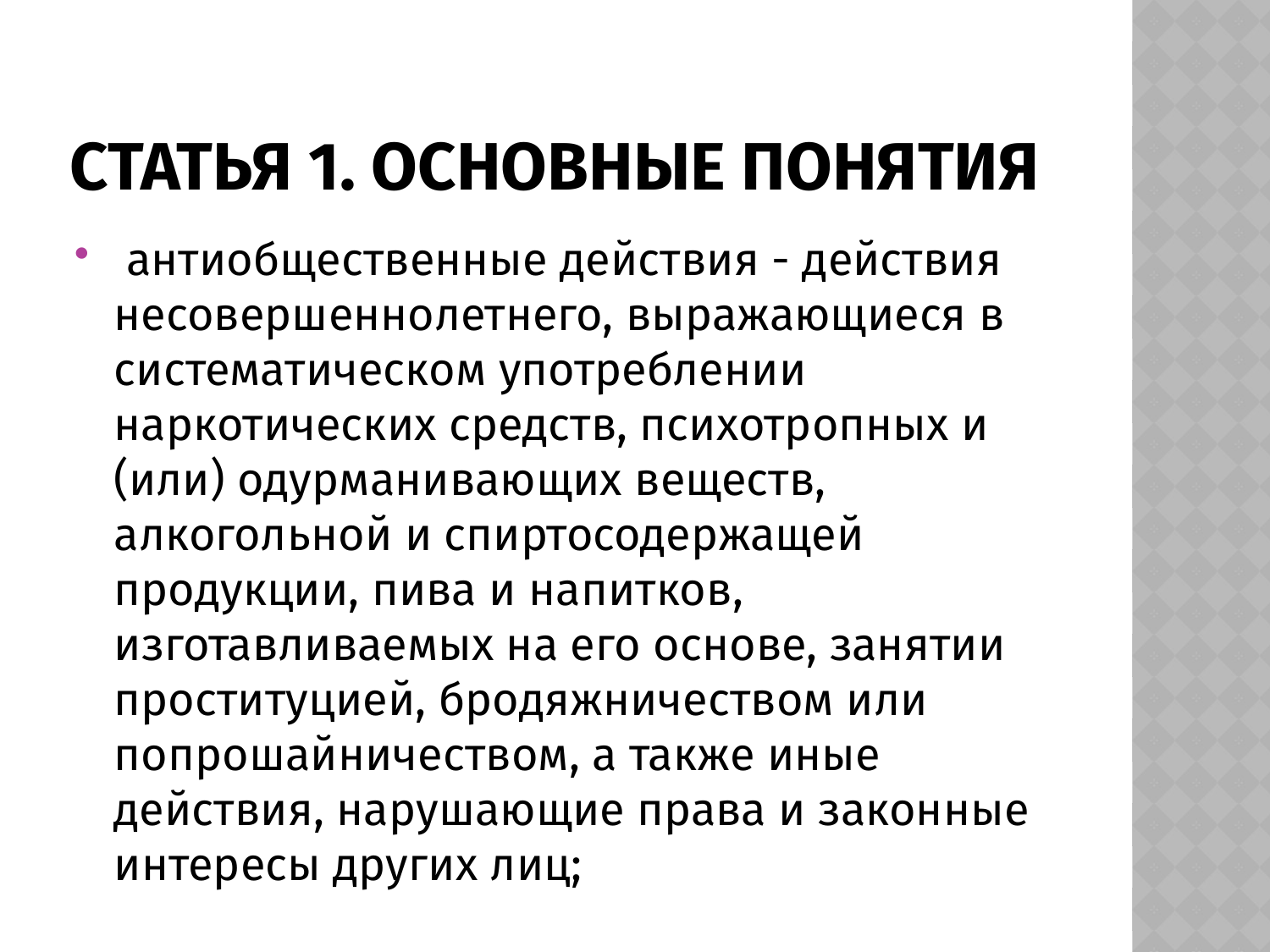

# Статья 1. Основные понятия
 антиобщественные действия - действия несовершеннолетнего, выражающиеся в систематическом употреблении наркотических средств, психотропных и (или) одурманивающих веществ, алкогольной и спиртосодержащей продукции, пива и напитков, изготавливаемых на его основе, занятии проституцией, бродяжничеством или попрошайничеством, а также иные действия, нарушающие права и законные интересы других лиц;